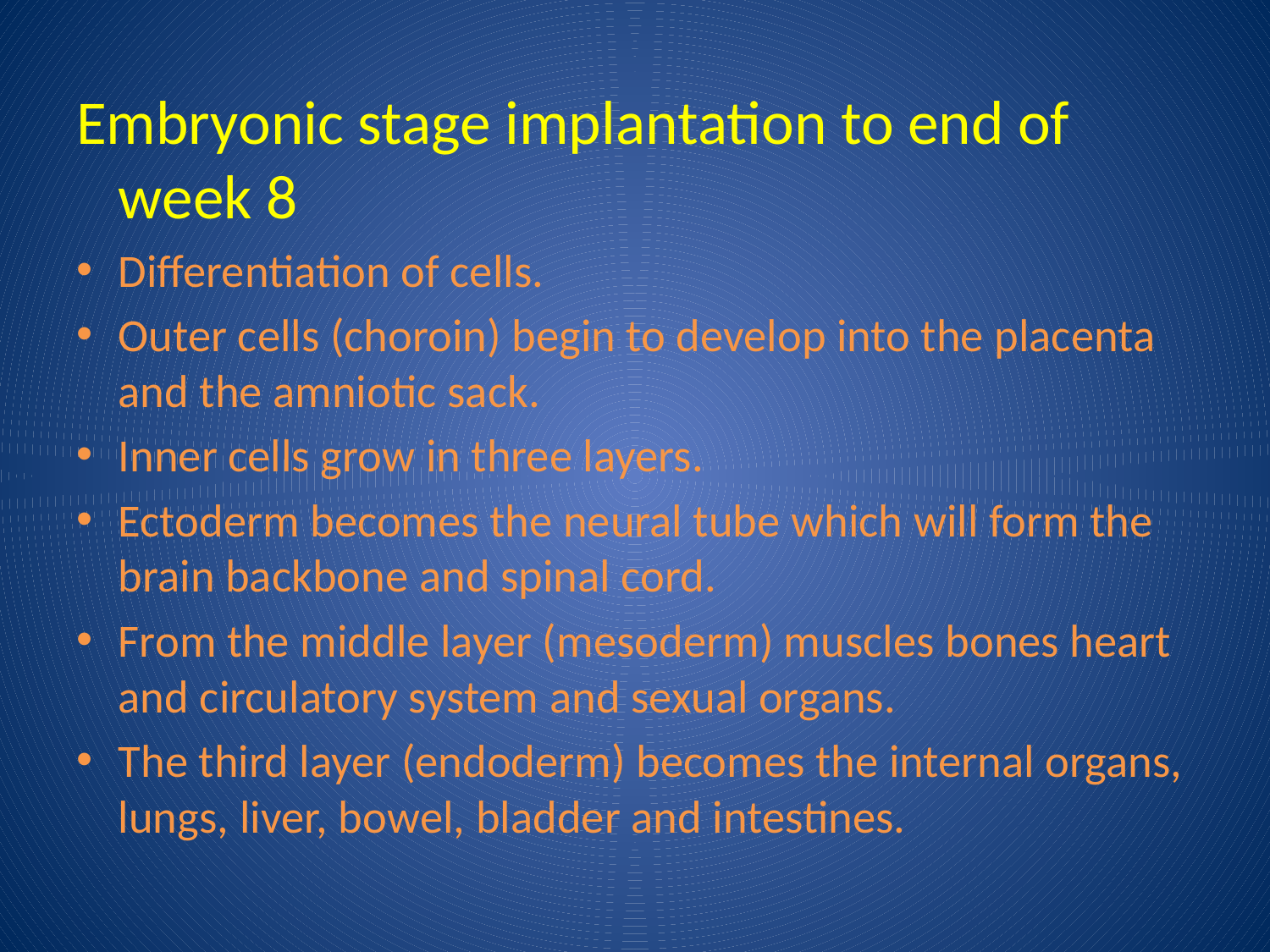

Embryonic stage implantation to end of week 8
Differentiation of cells.
Outer cells (choroin) begin to develop into the placenta and the amniotic sack.
Inner cells grow in three layers.
Ectoderm becomes the neural tube which will form the brain backbone and spinal cord.
From the middle layer (mesoderm) muscles bones heart and circulatory system and sexual organs.
The third layer (endoderm) becomes the internal organs, lungs, liver, bowel, bladder and intestines.